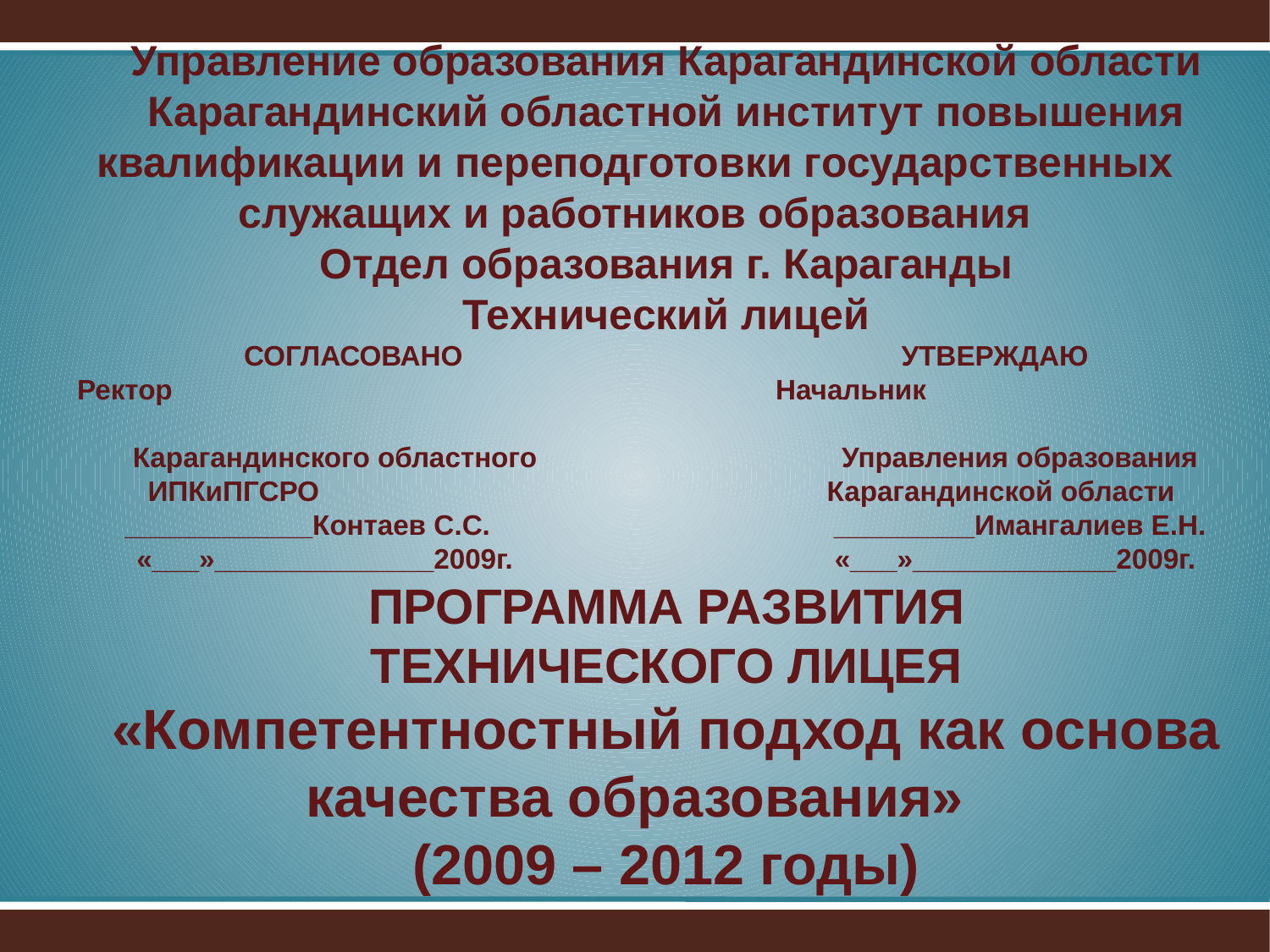

Управление образования Карагандинской области
Карагандинский областной институт повышения квалификации и переподготовки государственных служащих и работников образования
Отдел образования г. Караганды
Технический лицей
СОГЛАСОВАНО                                                        УТВЕРЖДАЮ
Ректор                                                                             Начальник
Карагандинского областного                                       Управления образования
ИПКиПГСРО                                                                 Карагандинской области
____________Контаев С.С.                                            _________Имангалиев Е.Н.
«___»______________2009г.                                         «___»_____________2009г.
ПРОГРАММА РАЗВИТИЯ
ТЕХНИЧЕСКОГО ЛИЦЕЯ
«Компетентностный подход как основа качества образования»
(2009 – 2012 годы)